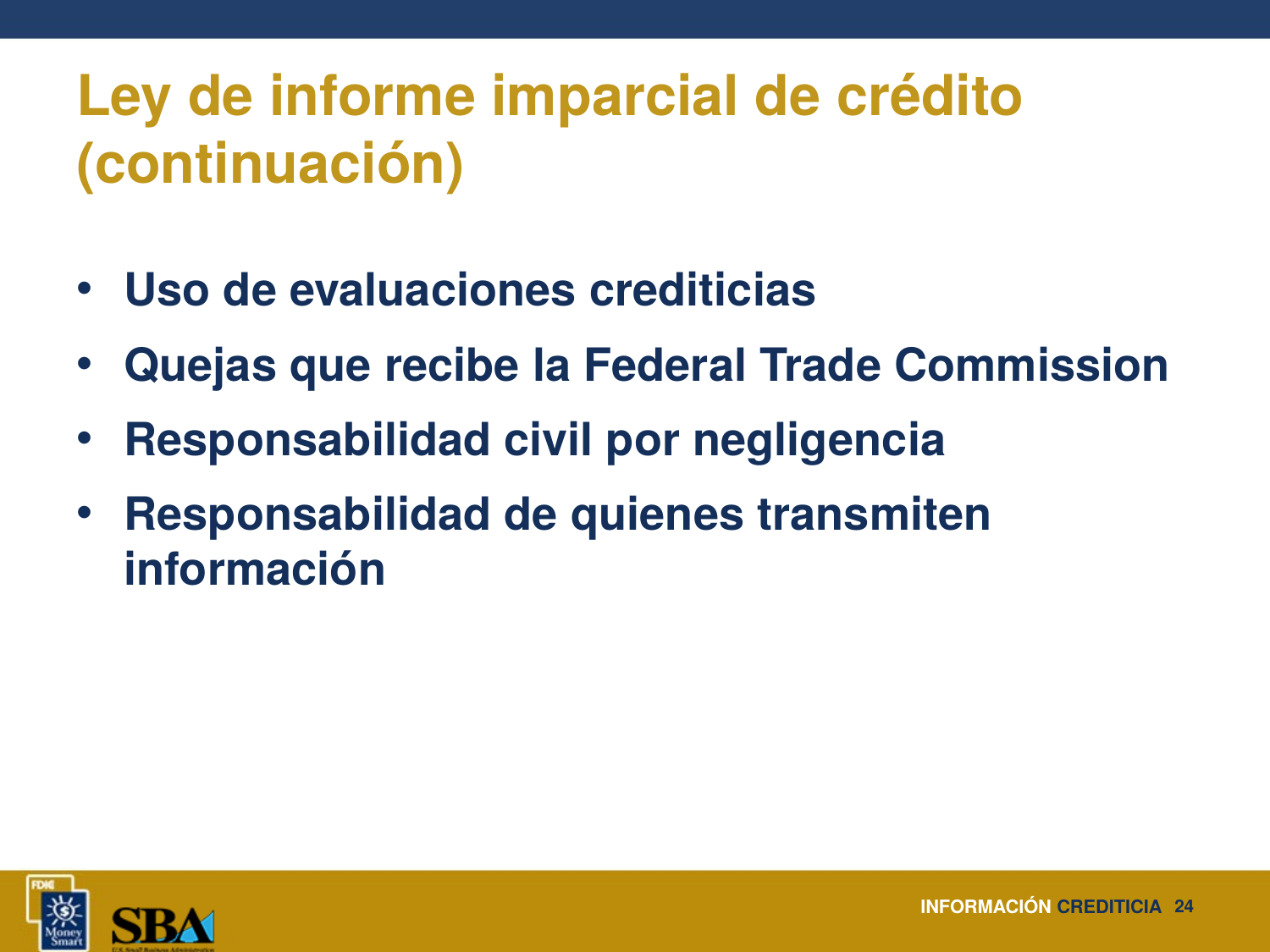

# Ley de informe imparcial de crédito (continuación)
Uso de evaluaciones crediticias
Quejas que recibe la Federal Trade Commission
Responsabilidad civil por negligencia
Responsabilidad de quienes transmiten información